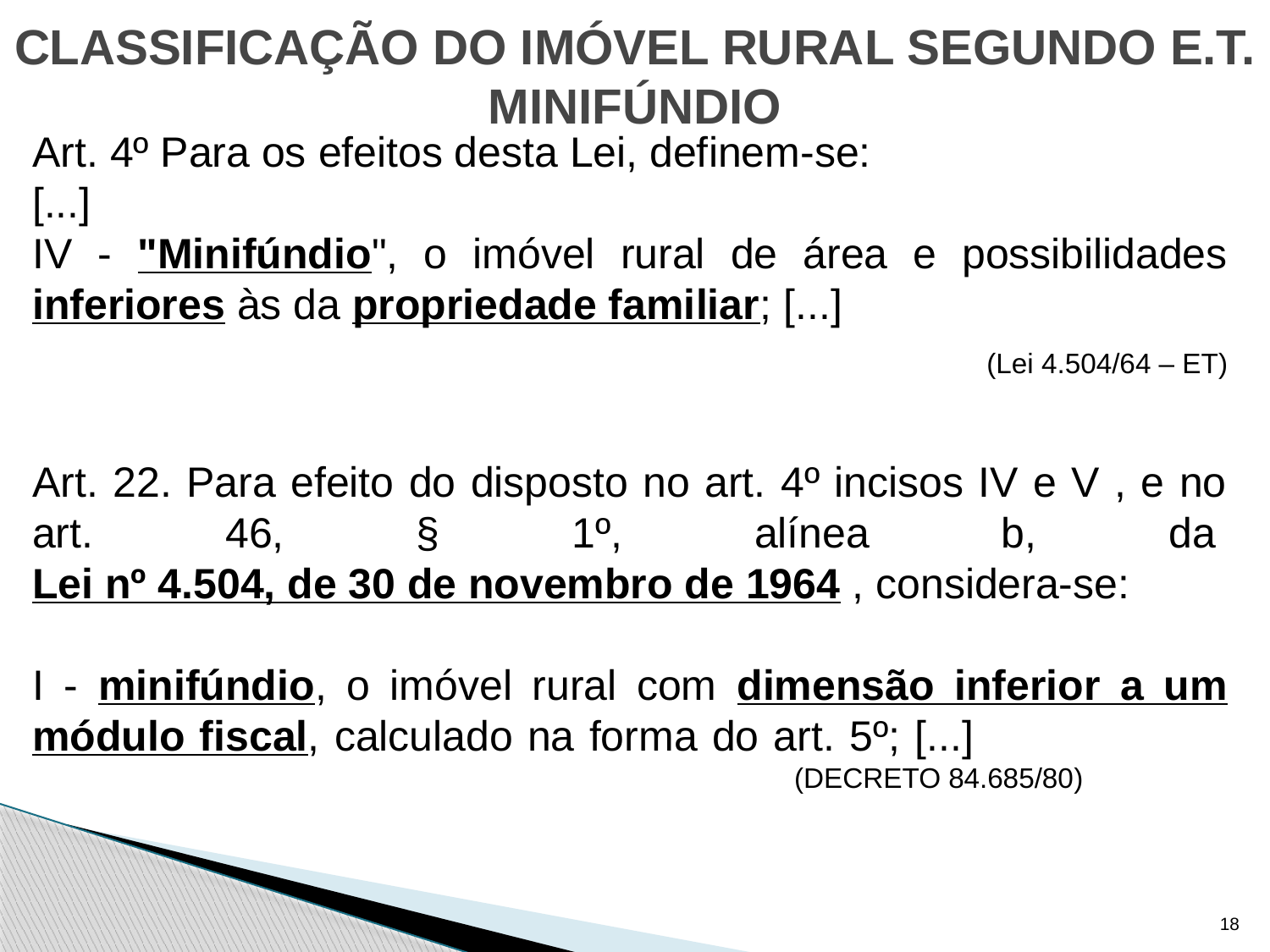

CLASSIFICAÇÃO DO IMÓVEL RURAL SEGUNDO E.T.
MINIFÚNDIO
Art. 4º Para os efeitos desta Lei, definem-se:
[...]
IV - "Minifúndio", o imóvel rural de área e possibilidades inferiores às da propriedade familiar; [...]
(Lei 4.504/64 – ET)

Art. 22. Para efeito do disposto no art. 4º incisos IV e V , e no art. 46, § 1º, alínea b, da Lei nº 4.504, de 30 de novembro de 1964 , considera-se:

I - minifúndio, o imóvel rural com dimensão inferior a um módulo fiscal, calculado na forma do art. 5º; [...]   		   						(DECRETO 84.685/80)

18